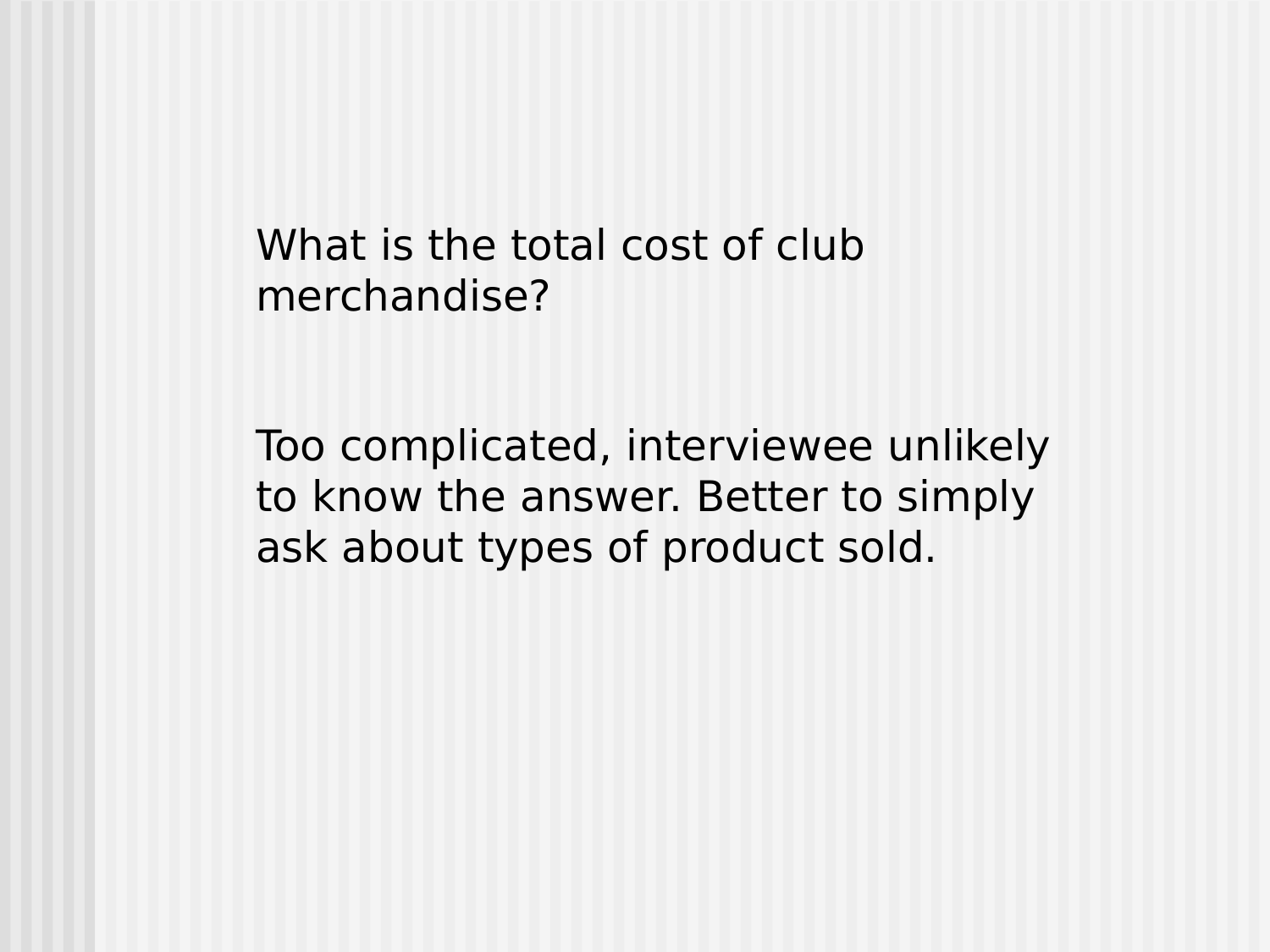

What is the total cost of club merchandise?
Too complicated, interviewee unlikely to know the answer. Better to simply ask about types of product sold.